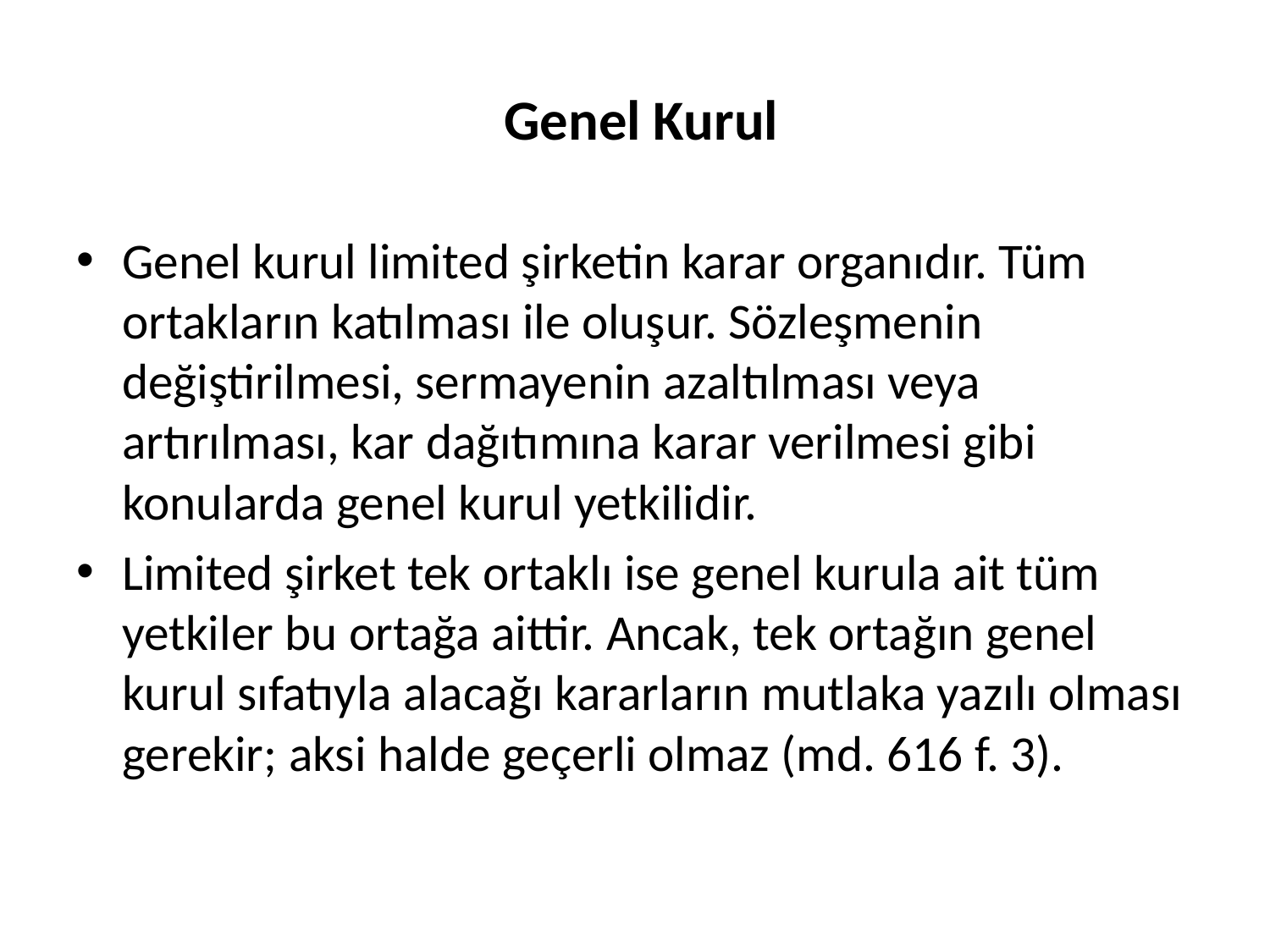

# Genel Kurul
Genel kurul limited şirketin karar organıdır. Tüm ortakların katılması ile oluşur. Sözleşmenin değiştirilmesi, sermayenin azaltılması veya artırılması, kar dağıtımına karar verilmesi gibi konularda genel kurul yetkilidir.
Limited şirket tek ortaklı ise genel kurula ait tüm yetkiler bu ortağa aittir. Ancak, tek ortağın genel kurul sıfatıyla alacağı kararların mutlaka yazılı olması gerekir; aksi halde geçerli olmaz (md. 616 f. 3).